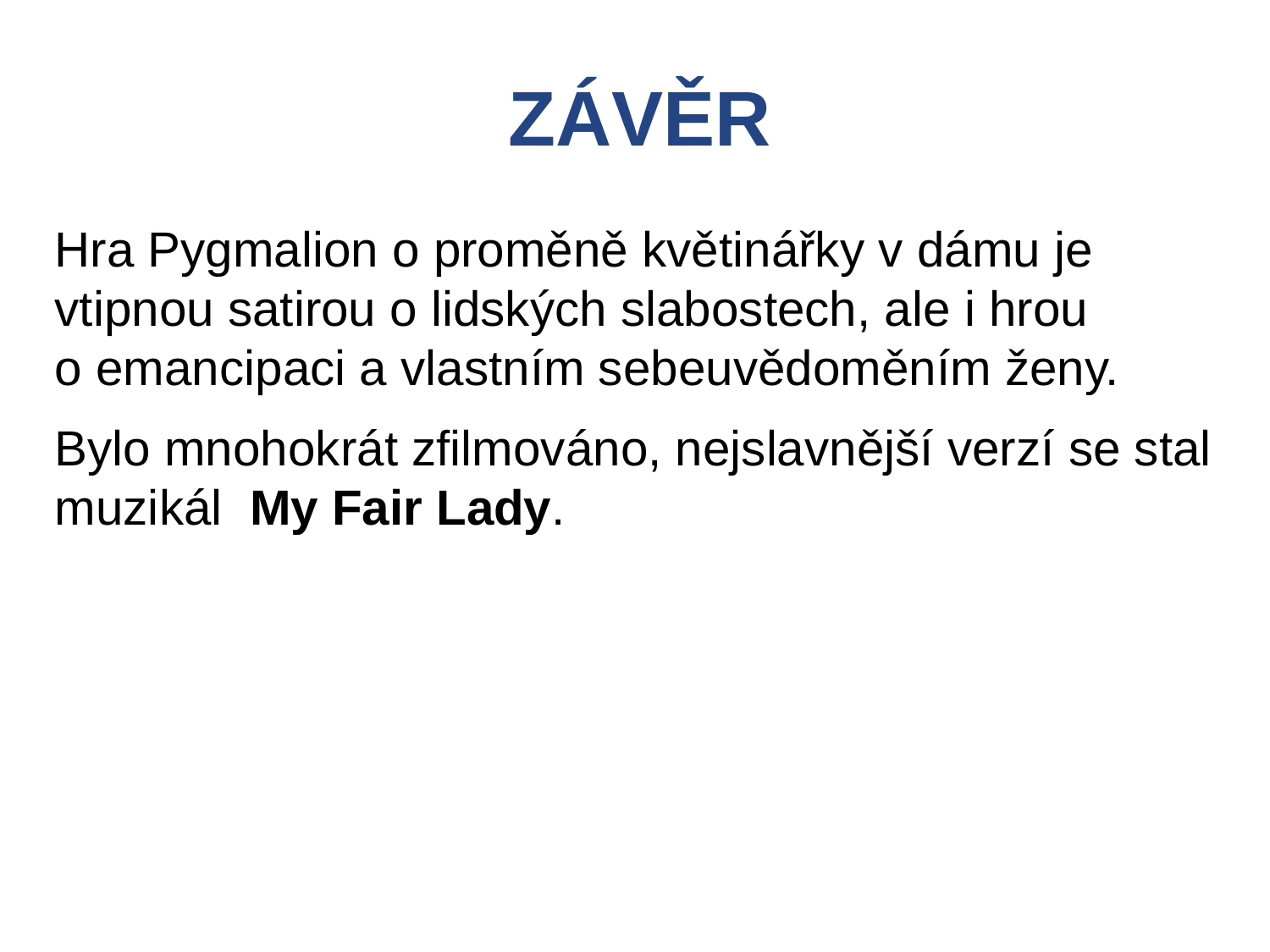

ZÁVĚR
Hra Pygmalion o proměně květinářky v dámu je vtipnou satirou o lidských slabostech, ale i hrou
o emancipaci a vlastním sebeuvědoměním ženy.
Bylo mnohokrát zfilmováno, nejslavnější verzí se stal muzikál  My Fair Lady.